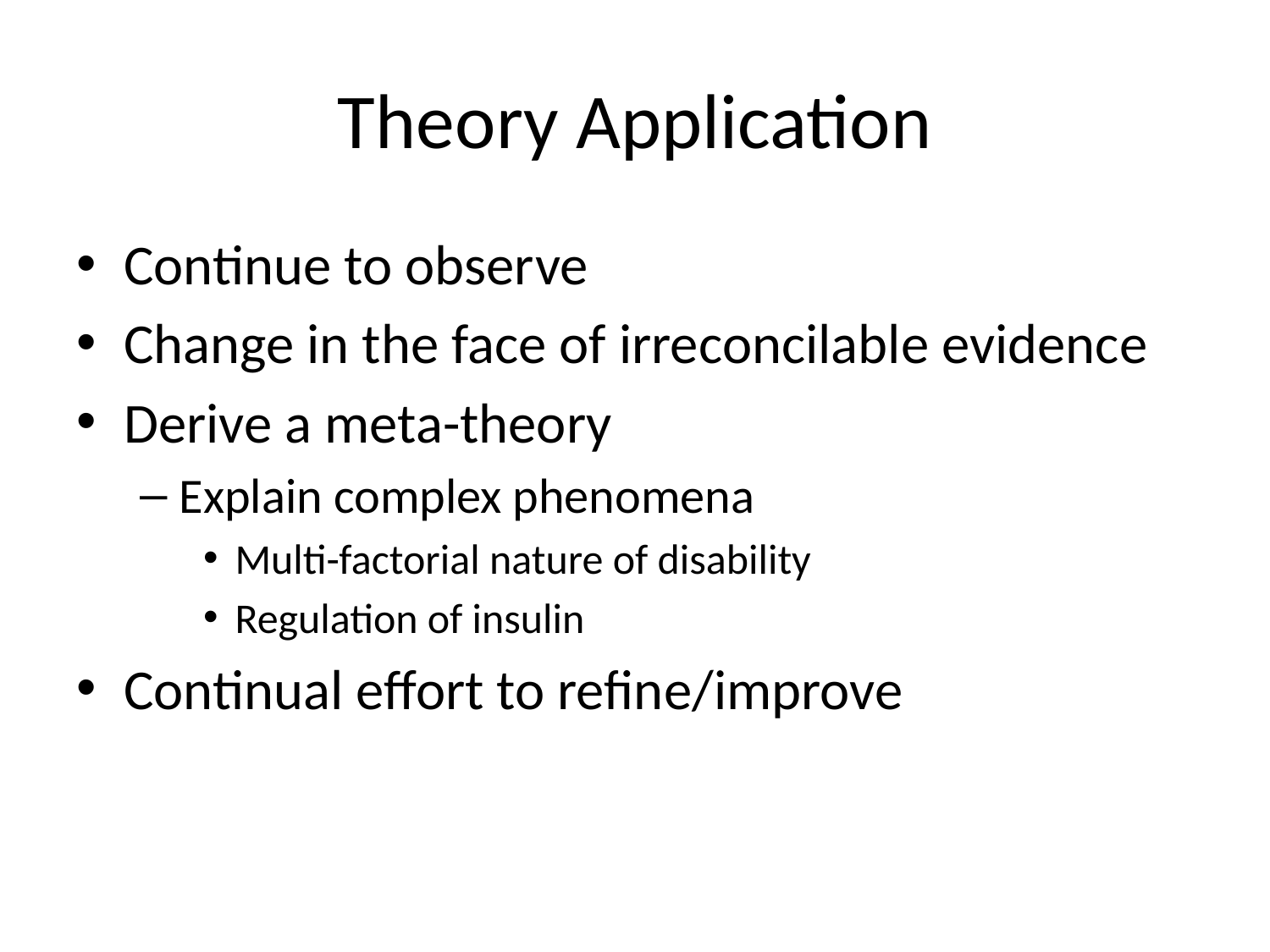

# Theory Application
Continue to observe
Change in the face of irreconcilable evidence
Derive a meta-theory
Explain complex phenomena
Multi-factorial nature of disability
Regulation of insulin
Continual effort to refine/improve